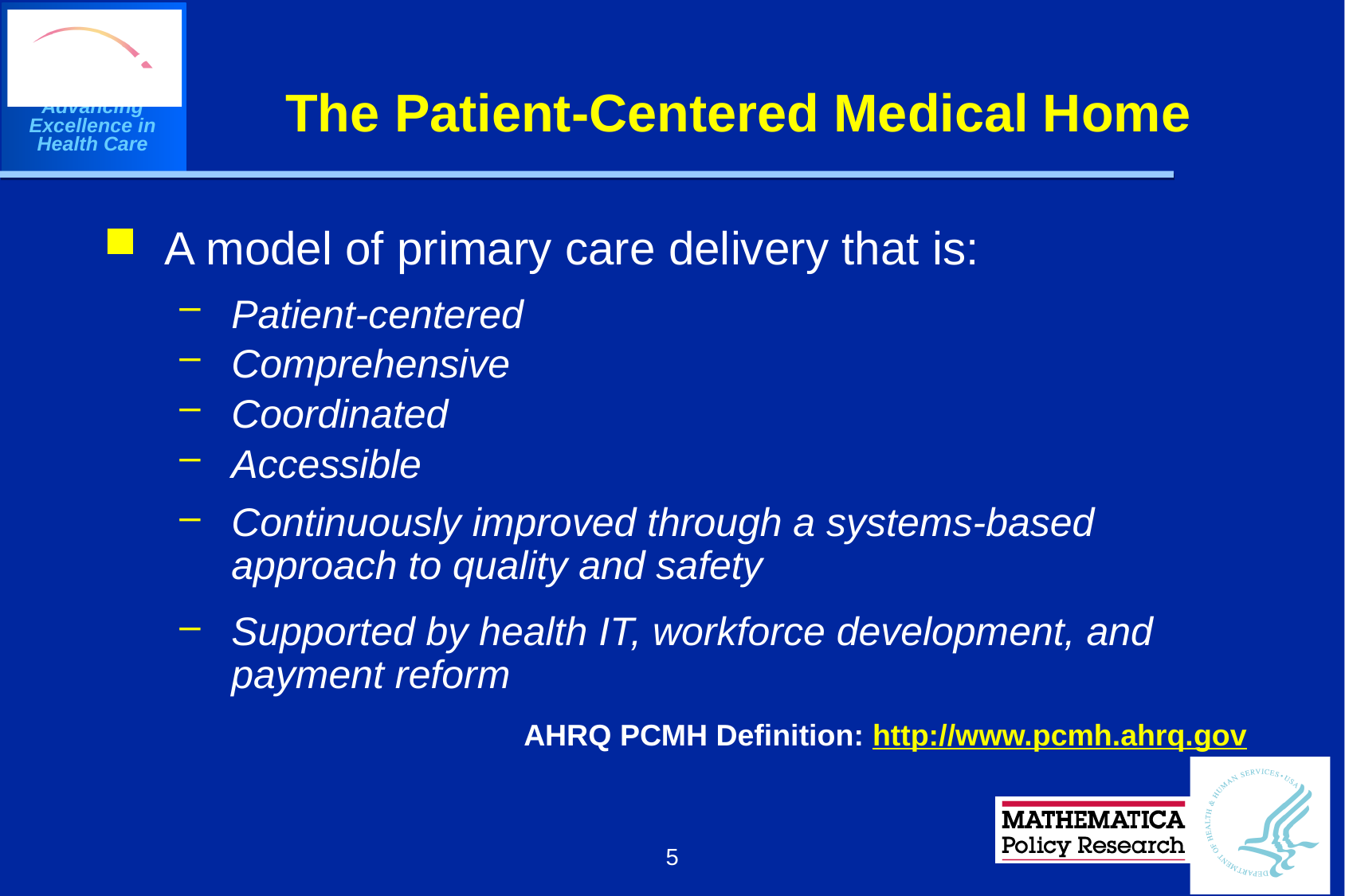

# The Patient-Centered Medical Home
A model of primary care delivery that is:
Patient-centered
Comprehensive
Coordinated
Accessible
Continuously improved through a systems-based approach to quality and safety
Supported by health IT, workforce development, and payment reform
AHRQ PCMH Definition: http://www.pcmh.ahrq.gov
5